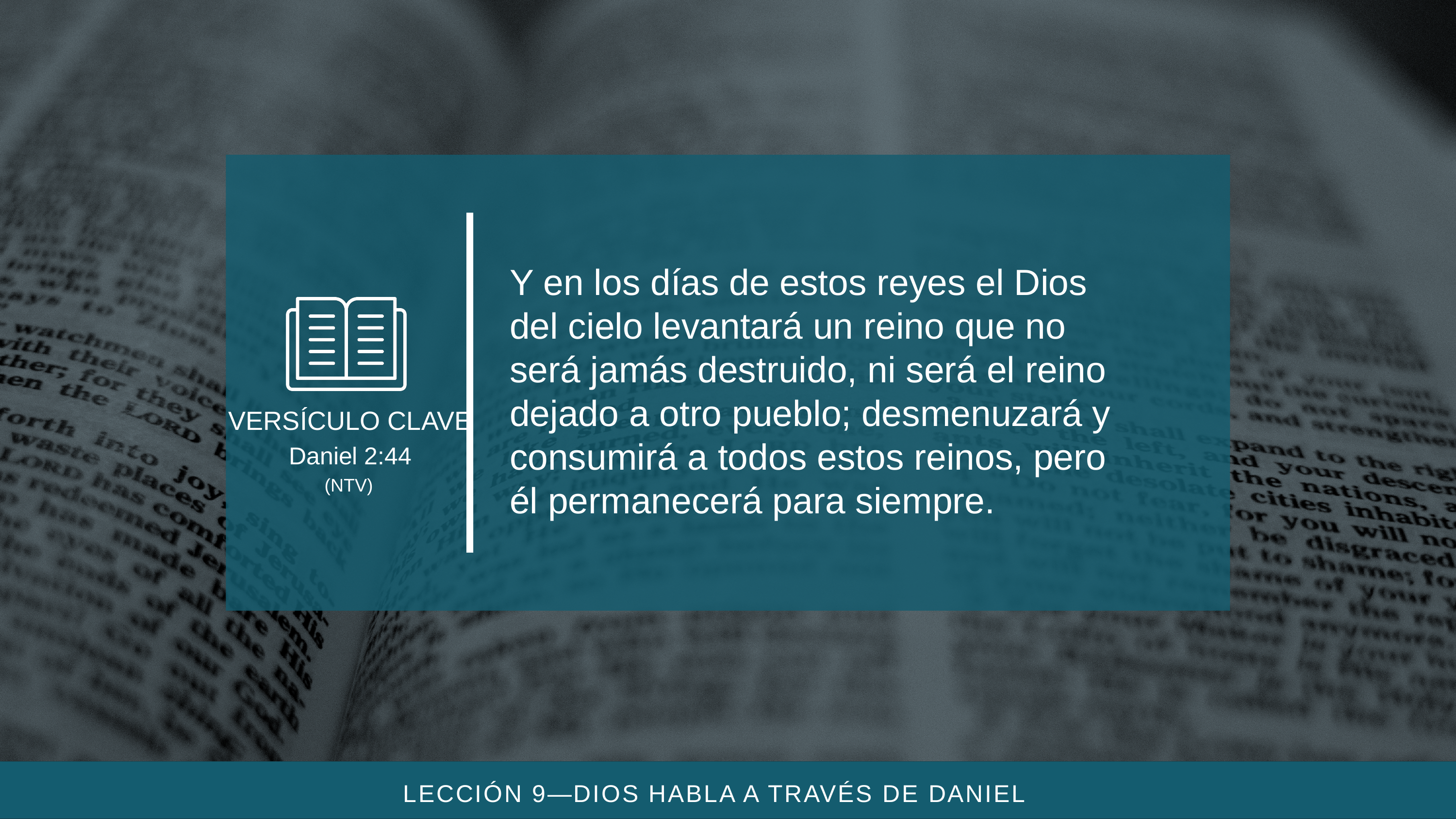

Y en los días de estos reyes el Dios del cielo levantará un reino que no será jamás destruido, ni será el reino dejado a otro pueblo; desmenuzará y consumirá a todos estos reinos, pero él permanecerá para siempre.
(NTV)